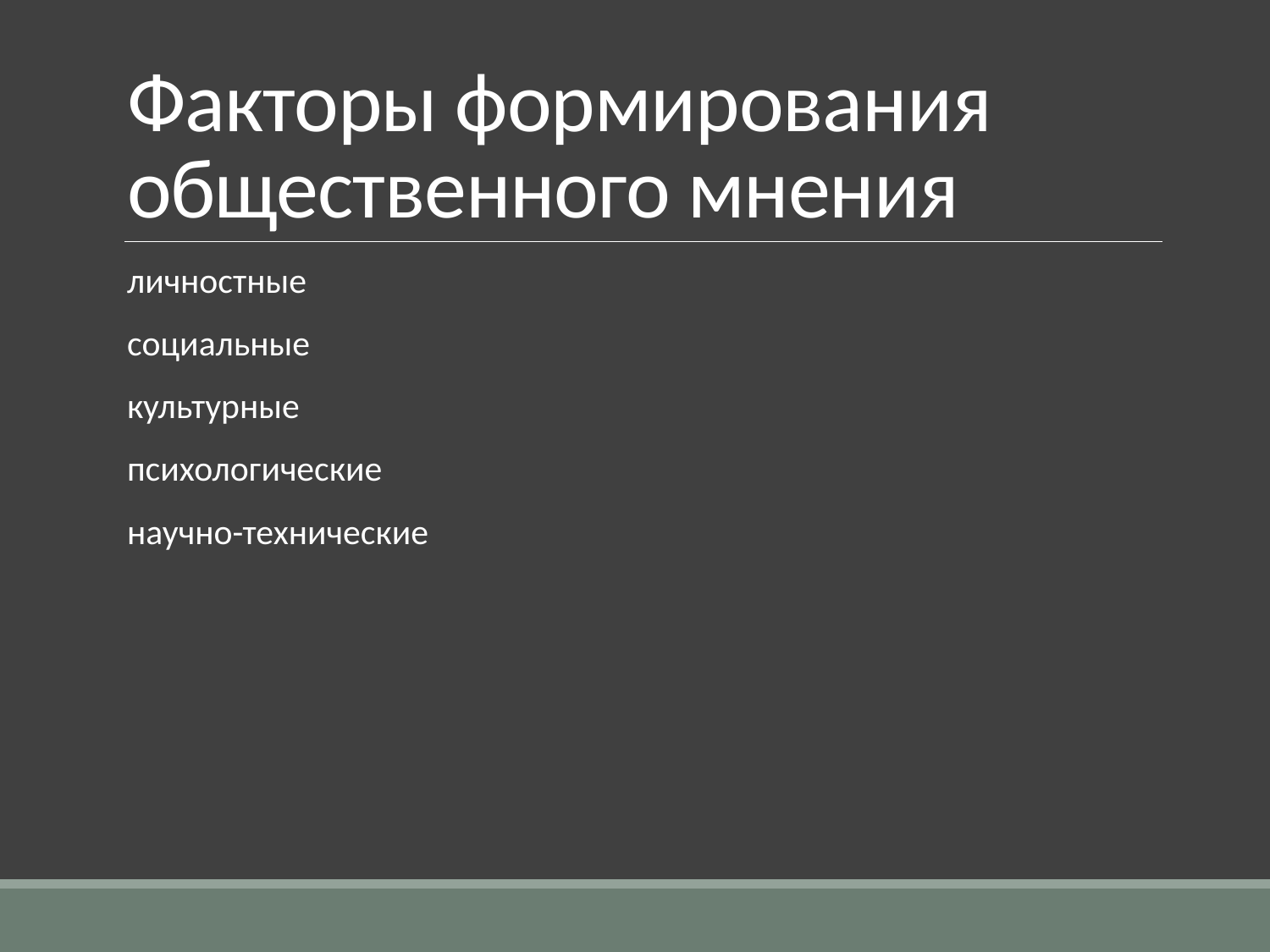

# Факторы формирования общественного мнения
личностные
социальные
культурные
психологические
научно-технические